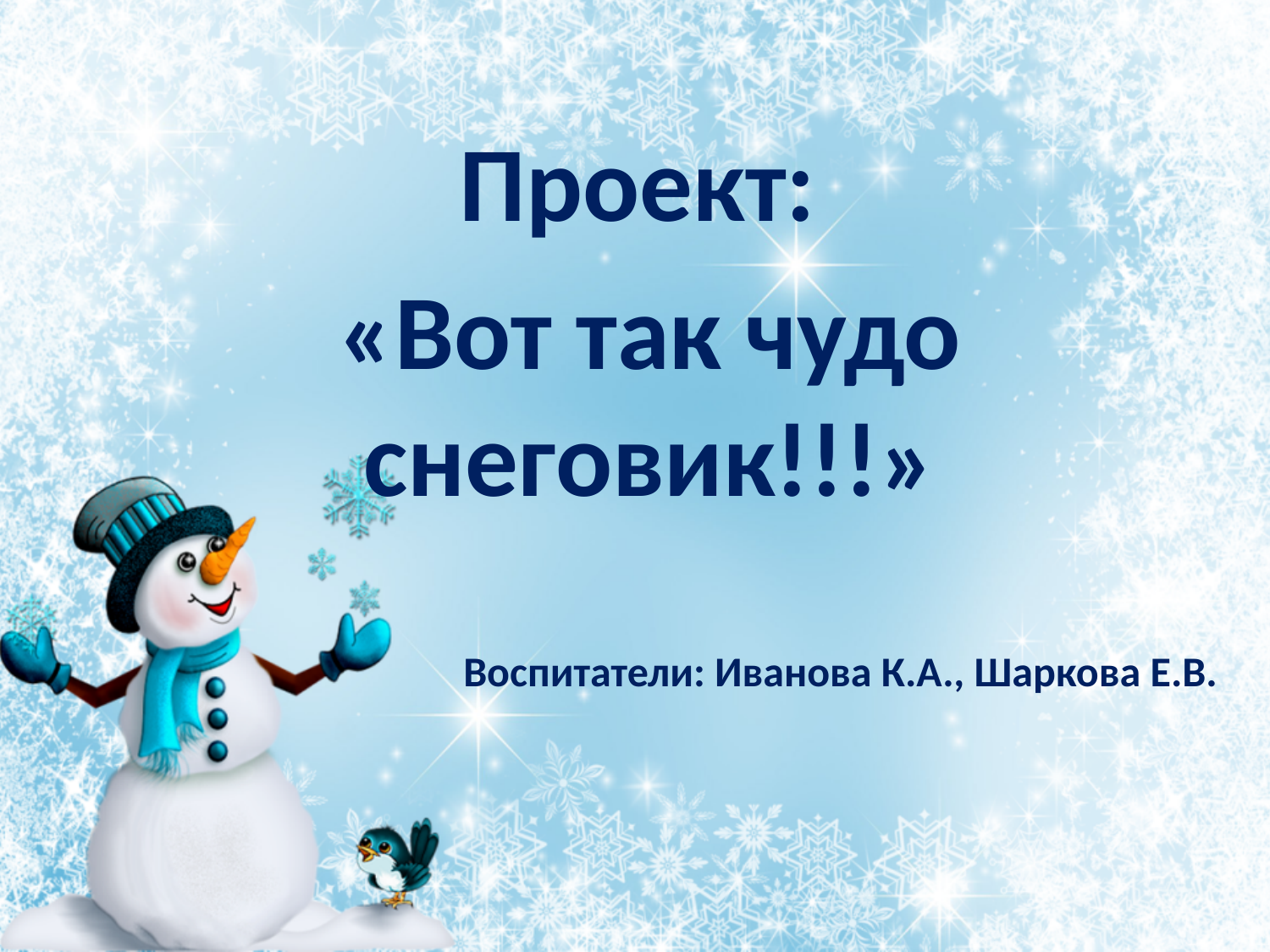

Проект:
«Вот так чудо снеговик!!!»

  Воспитатели: Иванова К.А., Шаркова Е.В.